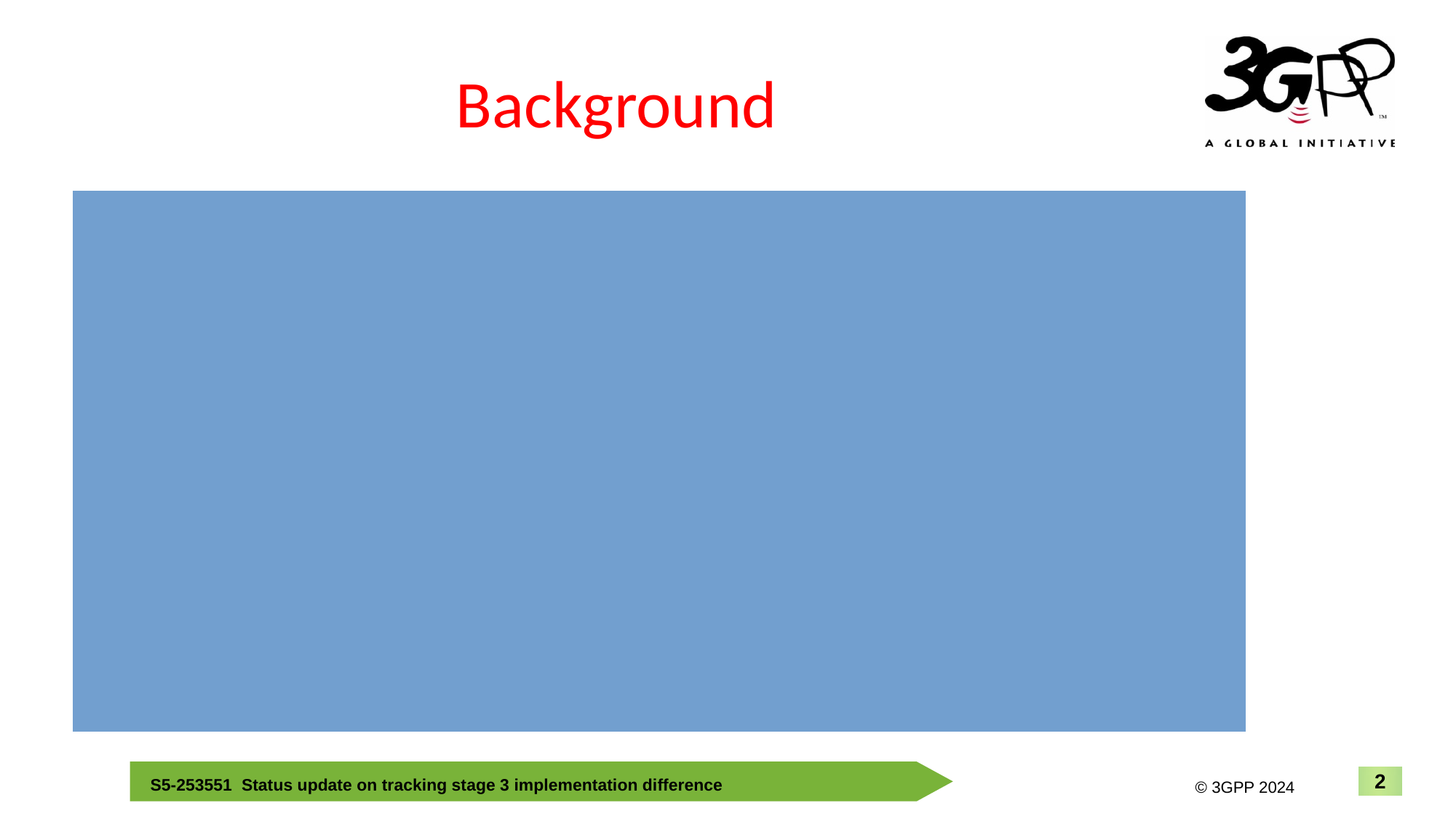

# Background
As part of work of AdNRM_Ph4, some study work done. This is to update the status, share progress and new ideas.
This is related to DP S5-245685  Discussion on creating the material to track stage 3 implementation difference